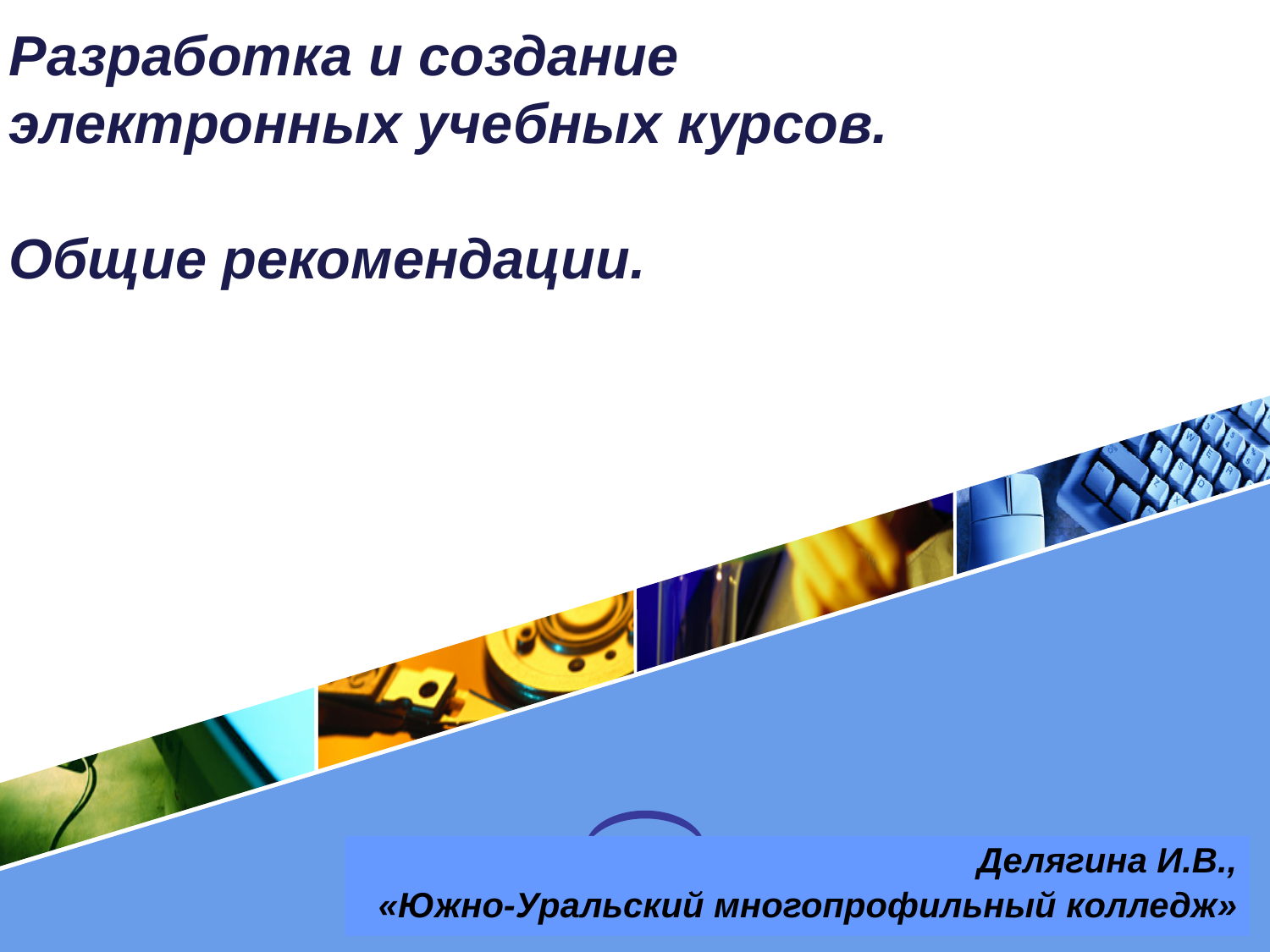

# Разработка и создание электронных учебных курсов. Общие рекомендации.
Делягина И.В.,
«Южно-Уральский многопрофильный колледж»